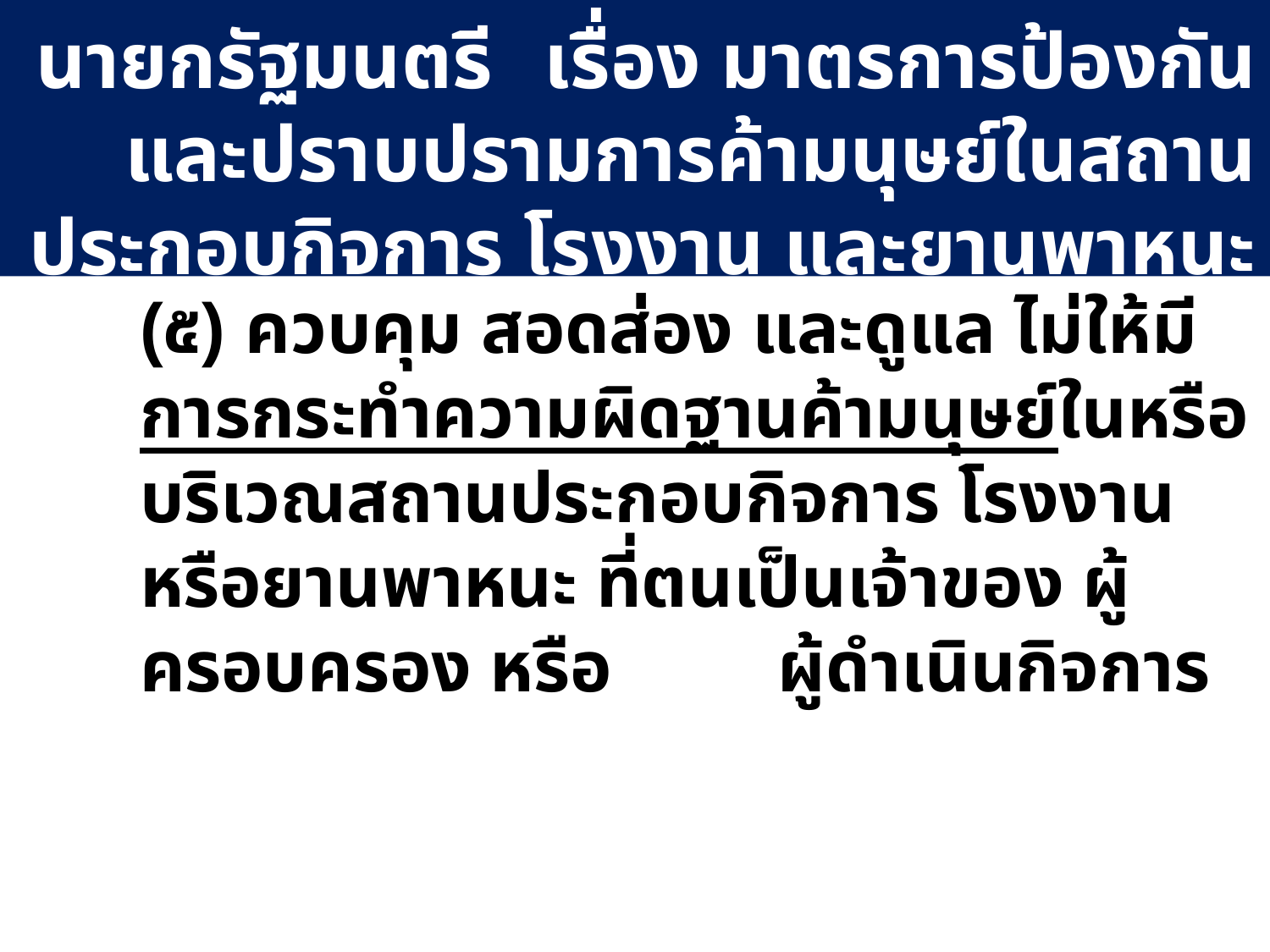

# ประกาศสำนักนายกรัฐมนตรี 	เรื่อง มาตรการป้องกันและปราบปรามการค้ามนุษย์ในสถานประกอบกิจการ โรงงาน และยานพาหนะ
	(๕) ควบคุม สอดส่อง และดูแล ไม่ให้มีการกระทำความผิดฐานค้ามนุษย์ในหรือบริเวณสถานประกอบกิจการ โรงงานหรือยานพาหนะ ที่ตนเป็นเจ้าของ ผู้ครอบครอง หรือ         ผู้ดำเนินกิจการ